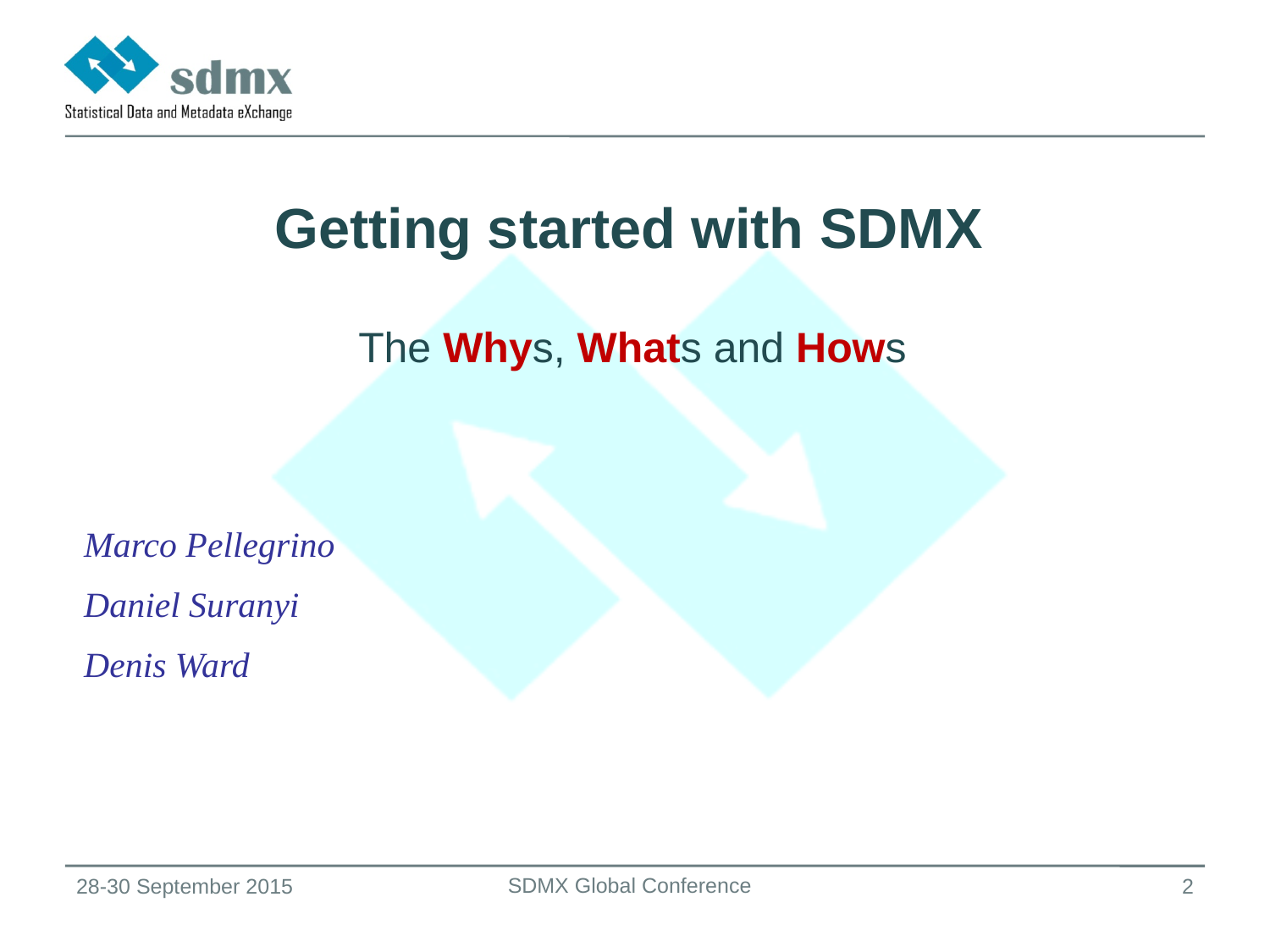

Getting started with SDMX
The Whys, Whats and Hows
Marco Pellegrino
Daniel Suranyi
Denis Ward
SDMX Global Conference
28-30 September 2015
2